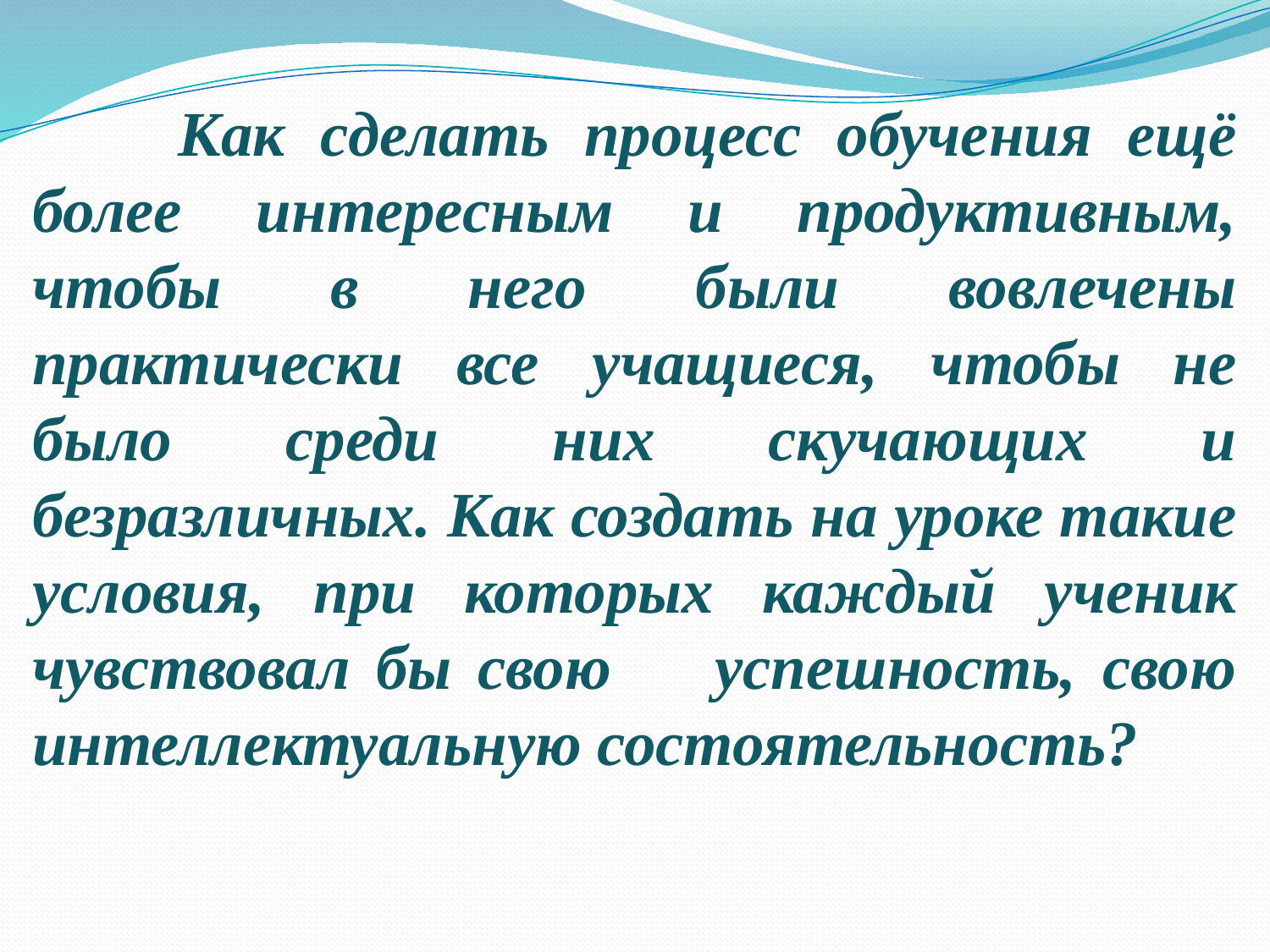

Как сделать процесс обучения ещё более интересным и продуктивным, чтобы в него были вовлечены практически все учащиеся, чтобы не было среди них скучающих и безразличных. Как создать на уроке такие условия, при которых каждый ученик чувствовал бы свою    успешность, свою интеллектуальную состоятельность?